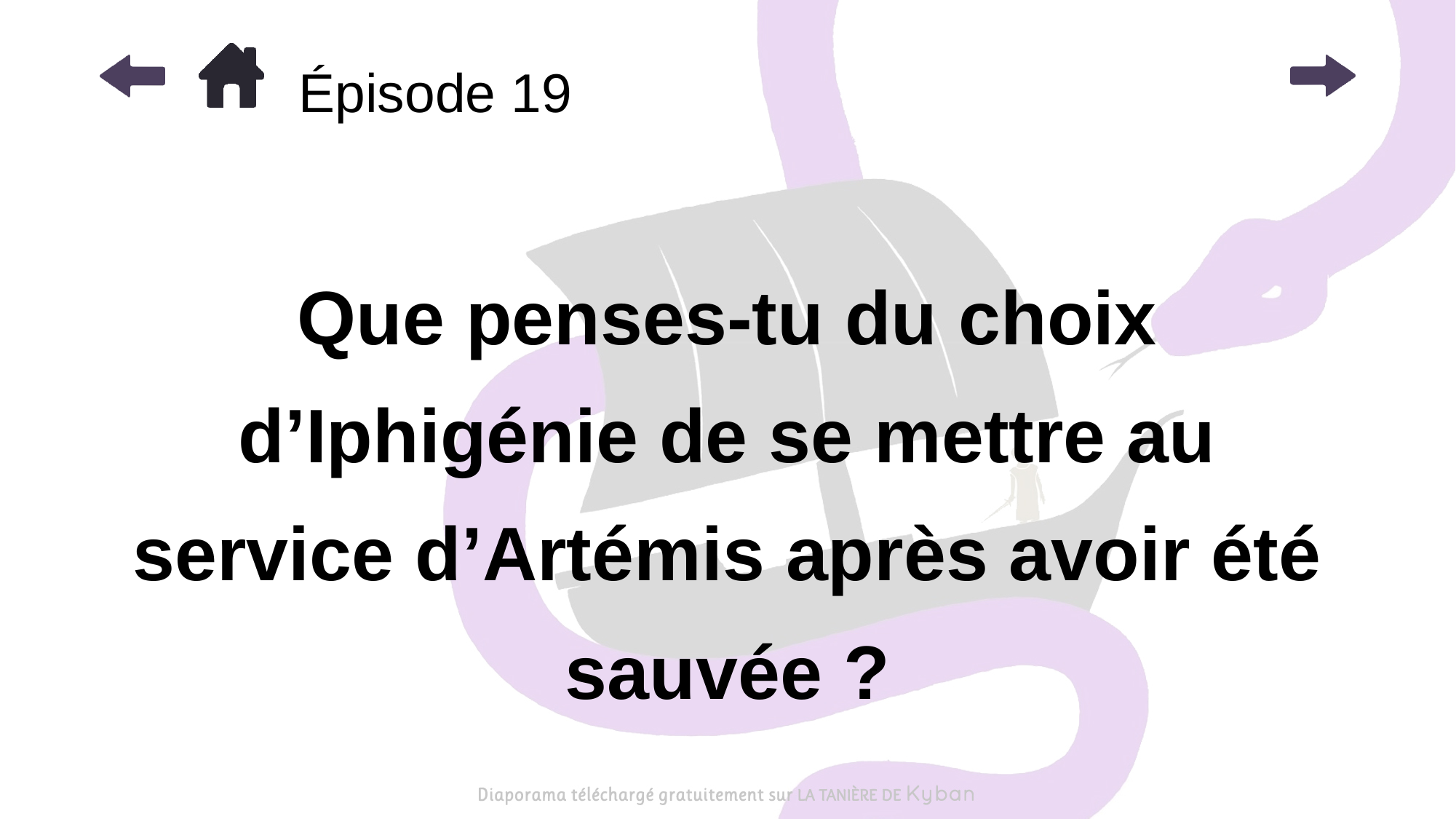

# Épisode 19
Que penses-tu du choix d’Iphigénie de se mettre au service d’Artémis après avoir été sauvée ?